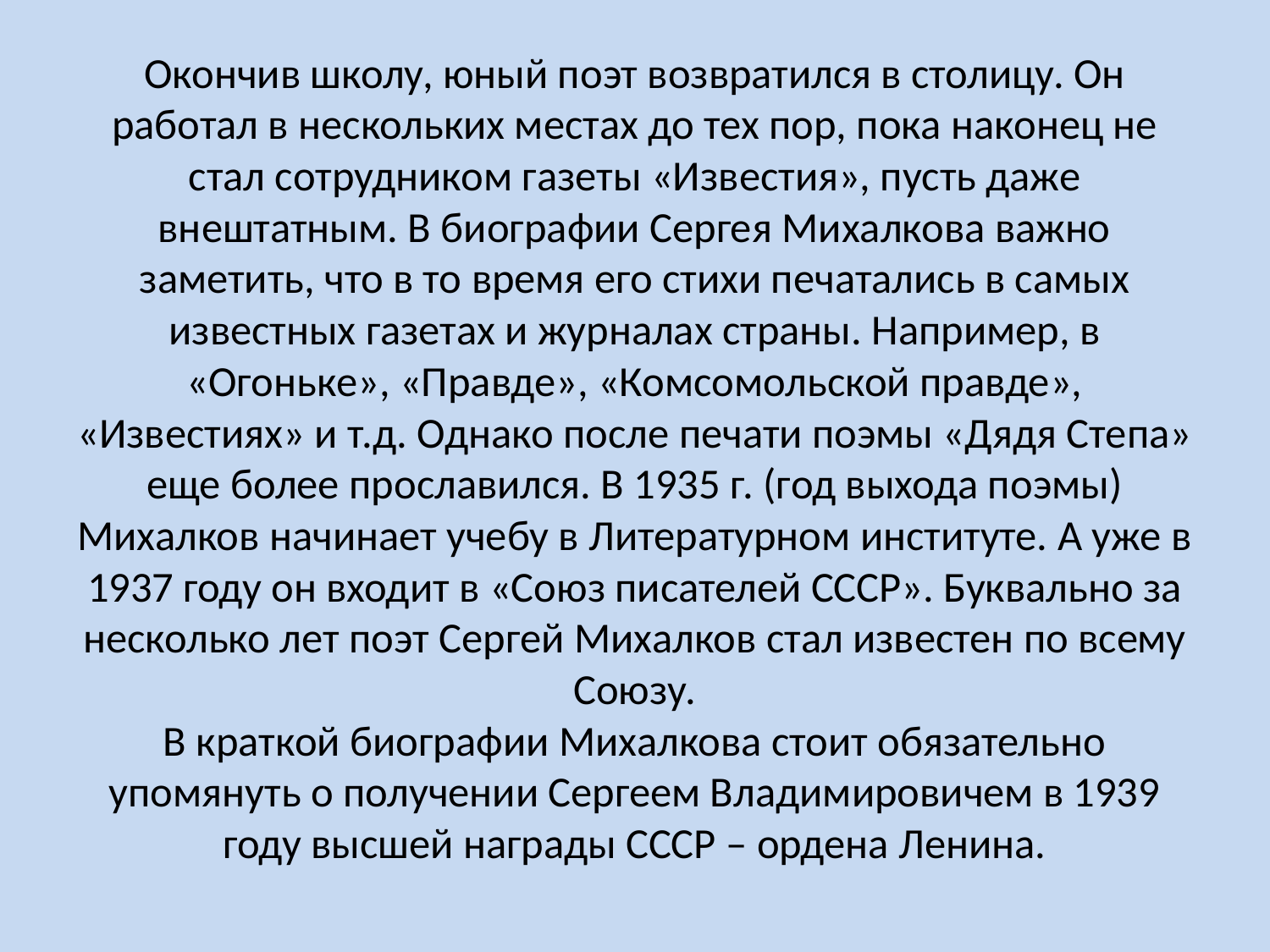

# Окончив школу, юный поэт возвратился в столицу. Он работал в нескольких местах до тех пор, пока наконец не стал сотрудником газеты «Известия», пусть даже внештатным. В биографии Сергея Михалкова важно заметить, что в то время его стихи печатались в самых известных газетах и журналах страны. Например, в «Огоньке», «Правде», «Комсомольской правде», «Известиях» и т.д. Однако после печати поэмы «Дядя Степа» еще более прославился. В 1935 г. (год выхода поэмы) Михалков начинает учебу в Литературном институте. А уже в 1937 году он входит в «Союз писателей СССР». Буквально за несколько лет поэт Сергей Михалков стал известен по всему Союзу. В краткой биографии Михалкова стоит обязательно упомянуть о получении Сергеем Владимировичем в 1939 году высшей награды СССР – ордена Ленина.